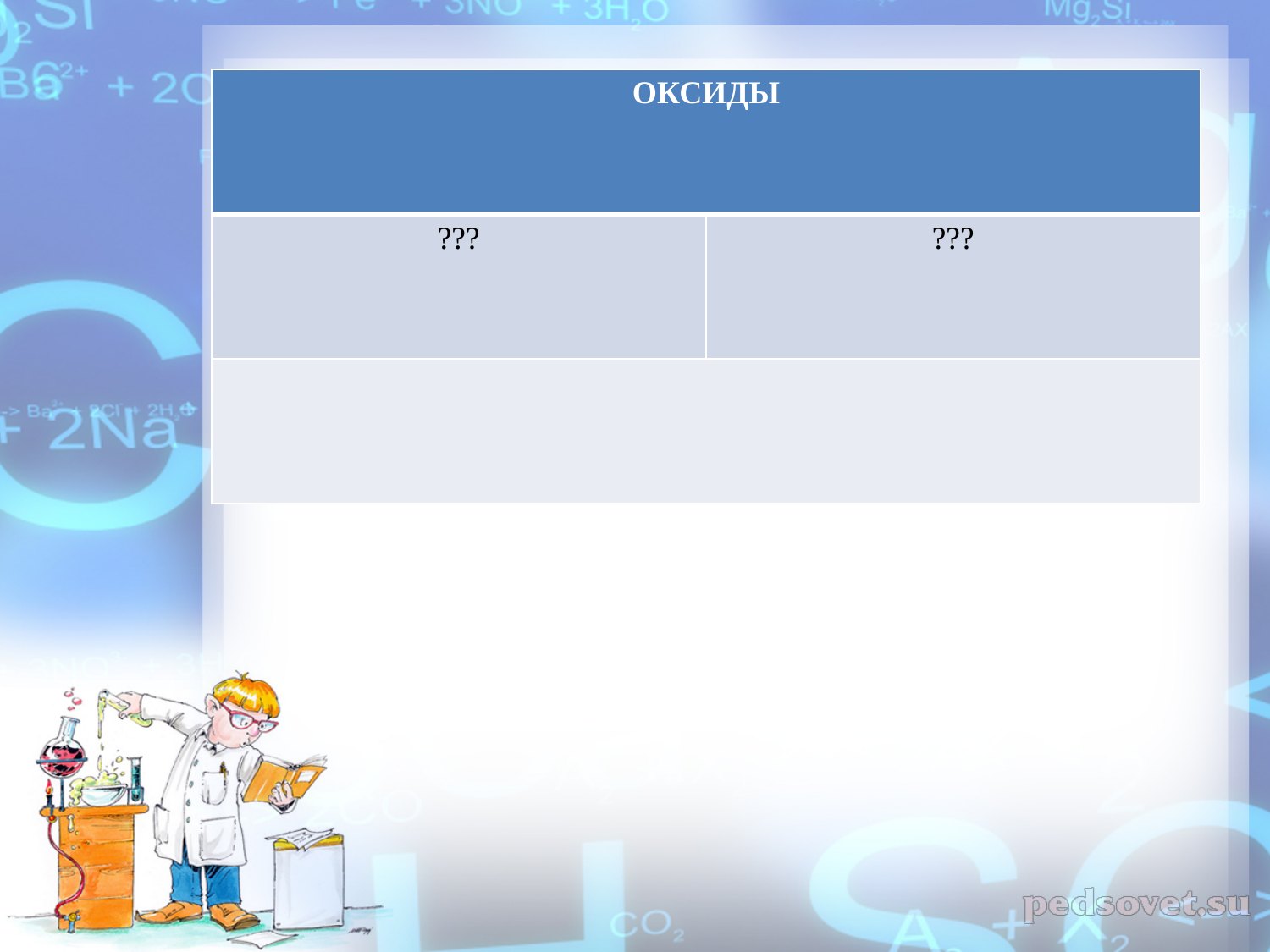

#
| ОКСИДЫ |  |
| --- | --- |
| ??? | ??? |
|  |  |